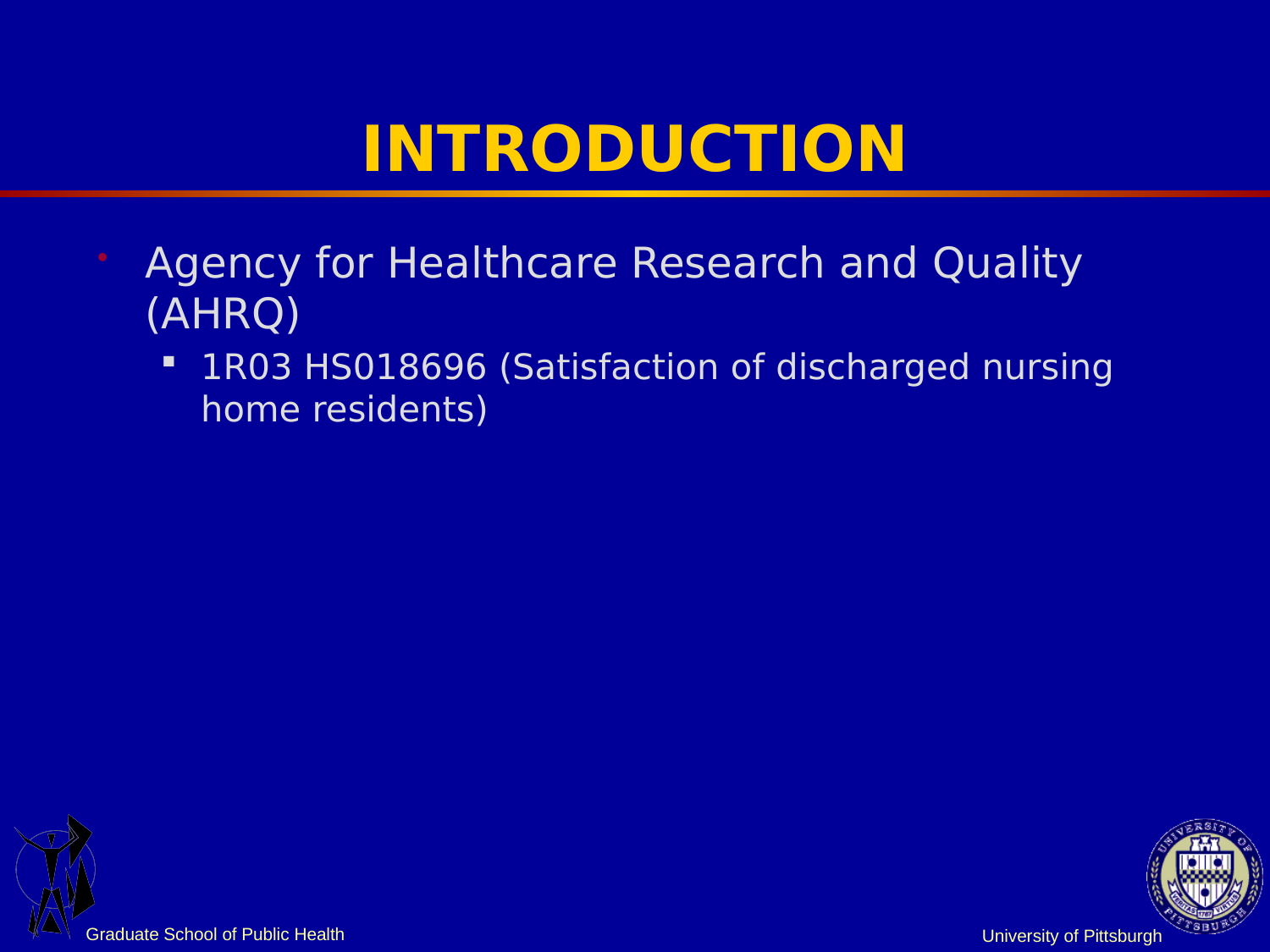

INTRODUCTION
Agency for Healthcare Research and Quality (AHRQ)
1R03 HS018696 (Satisfaction of discharged nursing home residents)